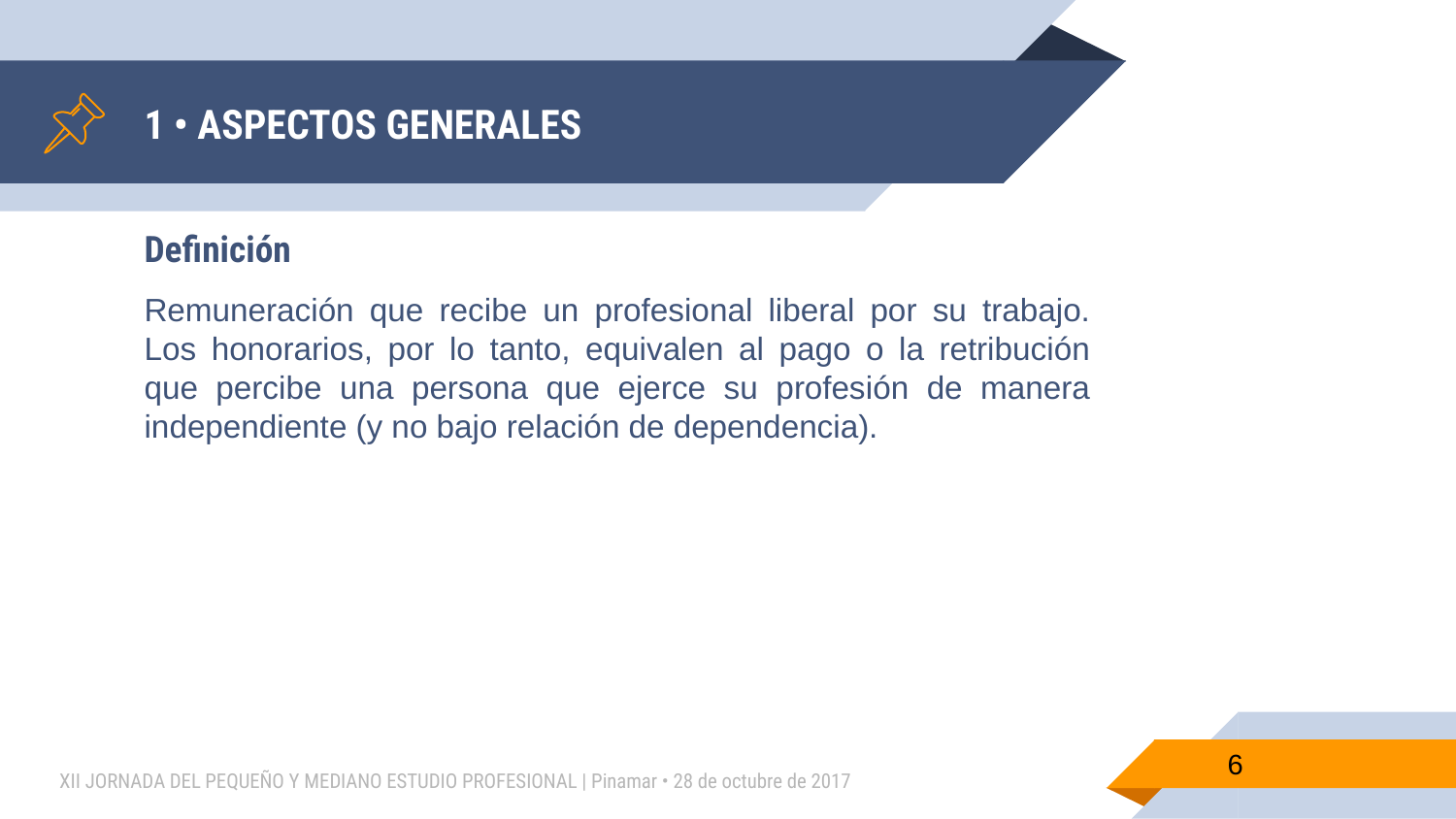

# 1 • ASPECTOS GENERALES

Definición
Remuneración que recibe un profesional liberal por su trabajo. Los honorarios, por lo tanto, equivalen al pago o la retribución que percibe una persona que ejerce su profesión de manera independiente (y no bajo relación de dependencia).
6